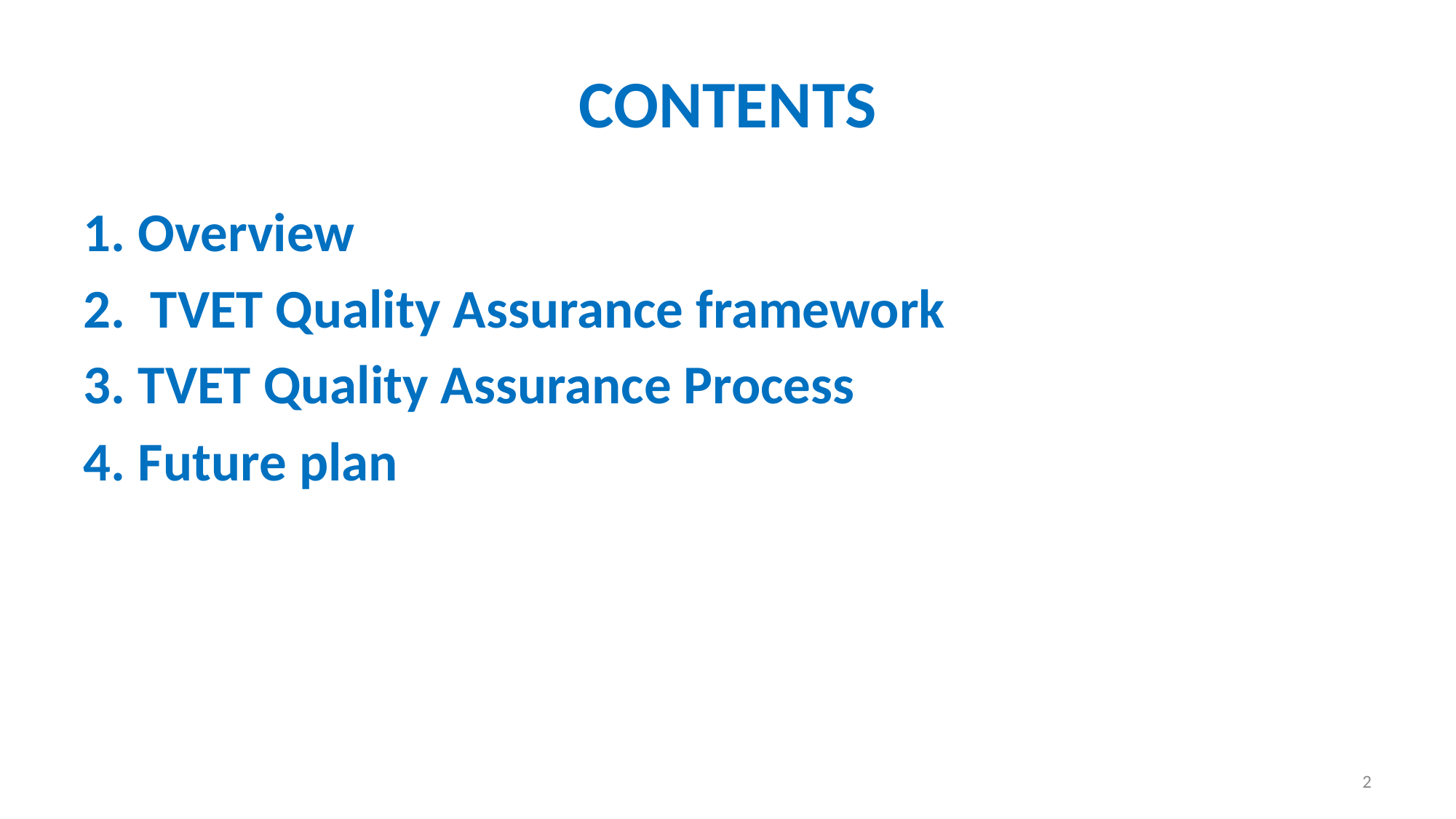

# CONTENTS
1. Overview
2.  TVET Quality Assurance framework
3. TVET Quality Assurance Process
4. Future plan

2